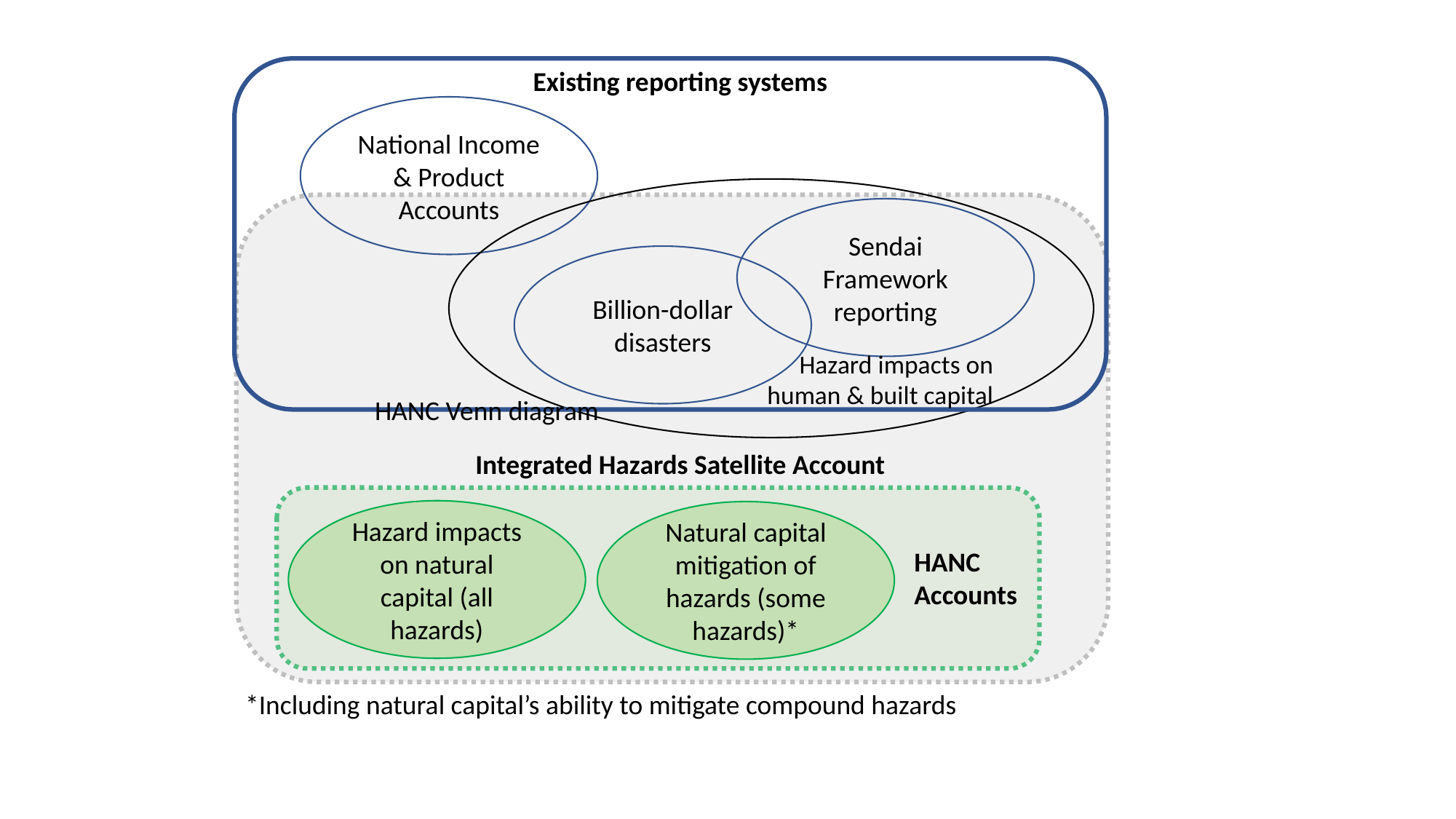

Existing reporting systems
National Income & Product Accounts

Sendai Framework reporting
Billion-dollar disasters
Hazard impacts on human & built capital
HANC Venn diagram
Integrated Hazards Satellite Account

Hazard impacts on natural capital (all hazards)
Natural capital mitigation of hazards (some hazards)*
HANC
Accounts
*Including natural capital’s ability to mitigate compound hazards